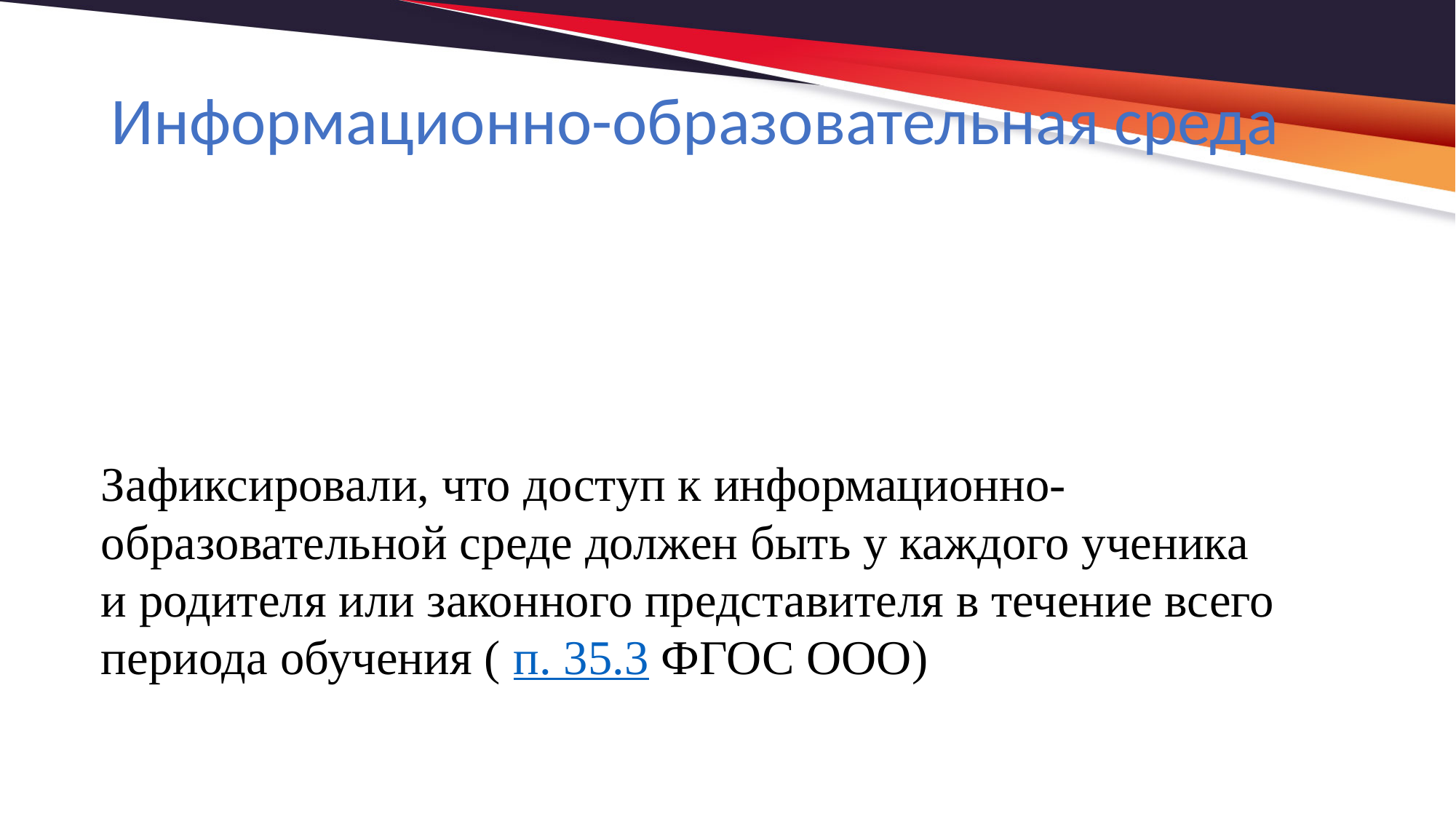

# Информационно-образовательная среда
| Зафиксировали, что доступ к информационно-образовательной среде должен быть у каждого ученика и родителя или законного представителя в течение всего периода обучения ( п. 35.3 ФГОС ООО) |
| --- |